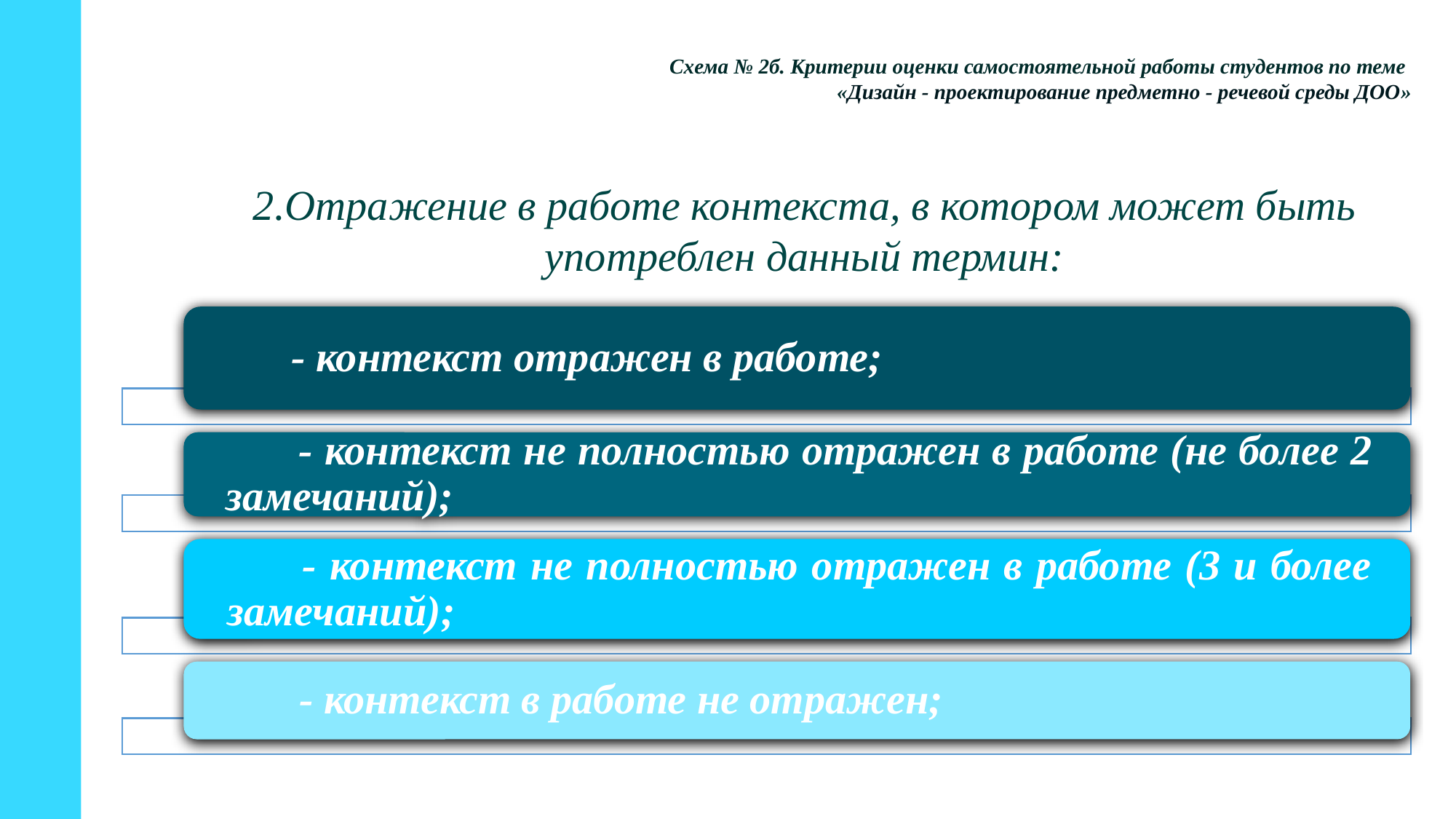

Схема № 2б. Критерии оценки самостоятельной работы студентов по теме
«Дизайн - проектирование предметно - речевой среды ДОО»
2.Отражение в работе контекста, в котором может быть употреблен данный термин:
       - контекст отражен в работе;
       - контекст не полностью отражен в работе (не более 2 замечаний);
      - контекст не полностью отражен в работе (3 и более замечаний);
       - контекст в работе не отражен;